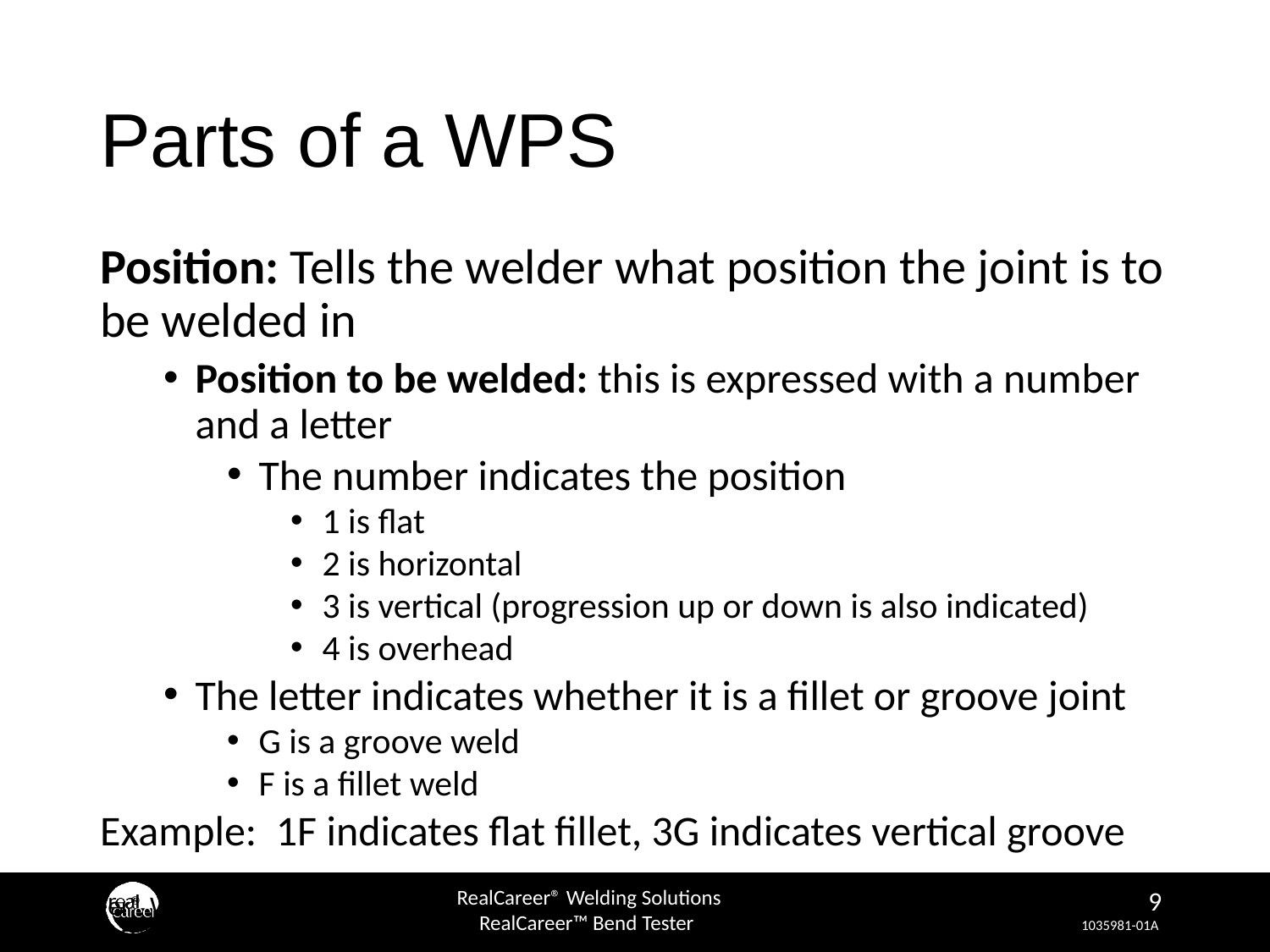

# Parts of a WPS
Position: Tells the welder what position the joint is to be welded in
Position to be welded: this is expressed with a number and a letter
The number indicates the position
1 is flat
2 is horizontal
3 is vertical (progression up or down is also indicated)
4 is overhead
The letter indicates whether it is a fillet or groove joint
G is a groove weld
F is a fillet weld
Example:  1F indicates flat fillet, 3G indicates vertical groove
RealCareer® Welding Solutions
guideWELD™ LIVE real welding guidance